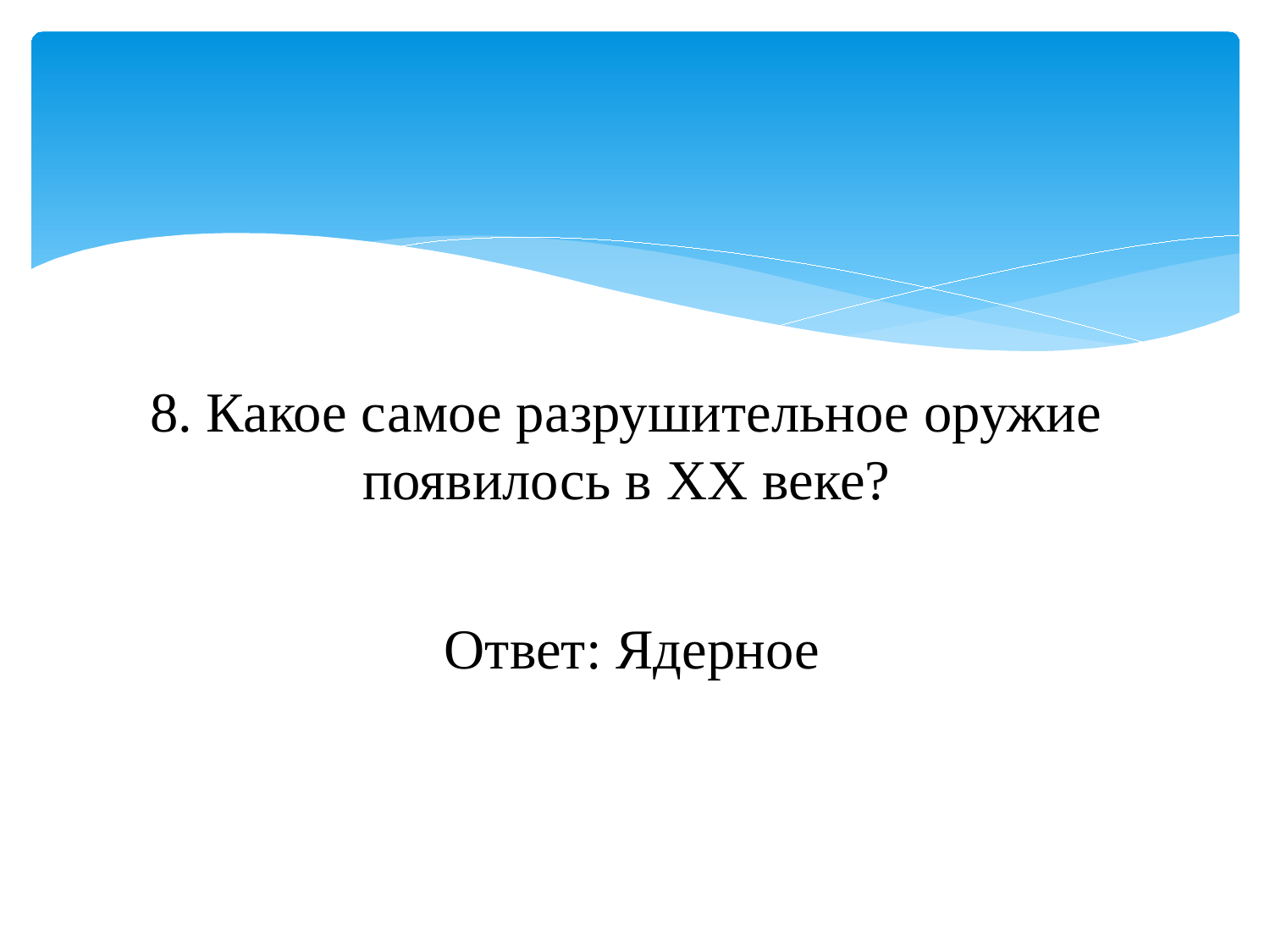

# 8. Какое самое разрушительное оружие появилось в XX веке?
Ответ: Ядерное